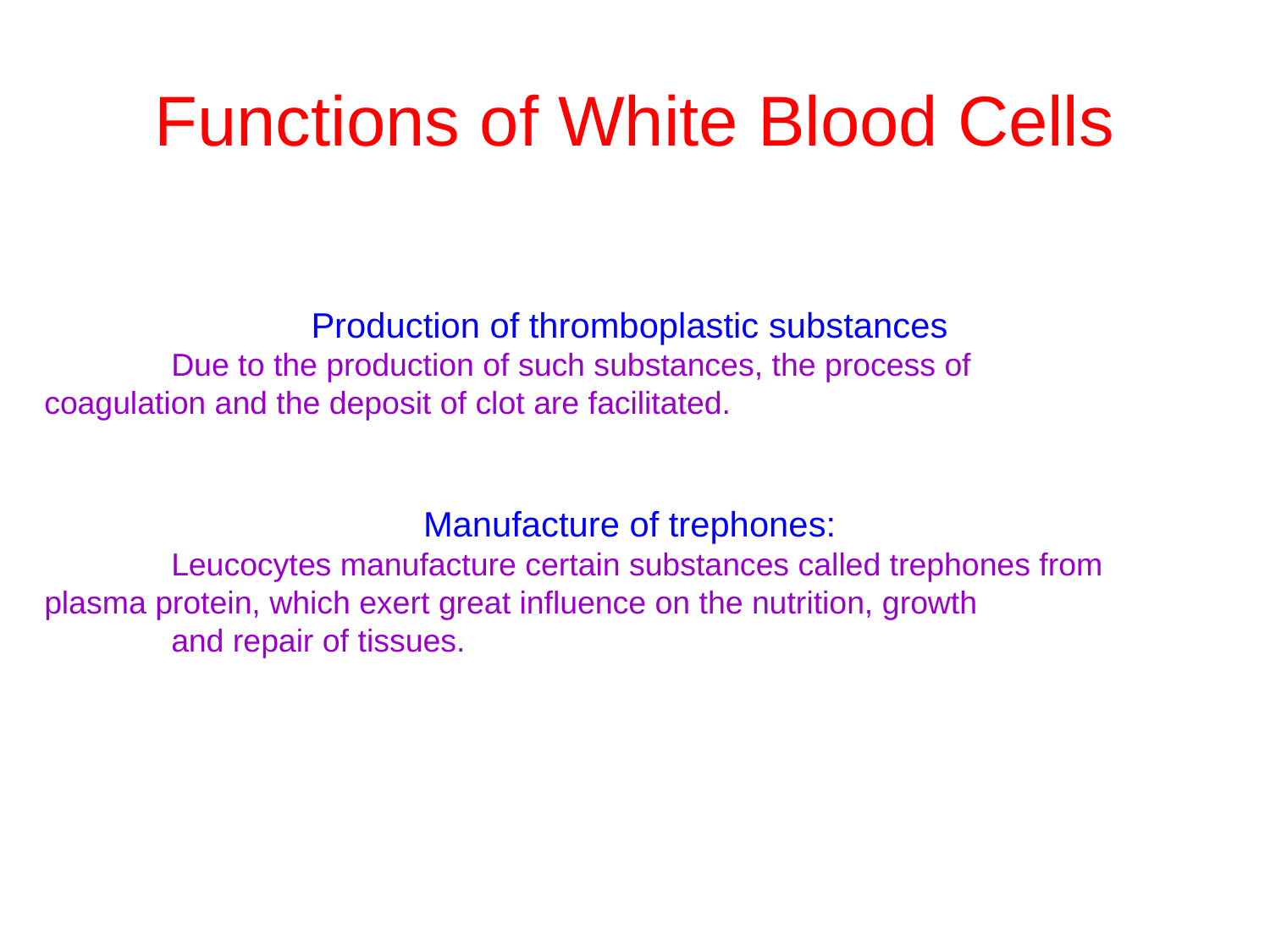

# Functions of White Blood Cells
Production of thromboplastic substances
	Due to the production of such substances, the process of 	coagulation and the deposit of clot are facilitated.

Manufacture of trephones:
	Leucocytes manufacture certain substances called trephones from 	plasma protein, which exert great influence on the nutrition, growth
	and repair of tissues.